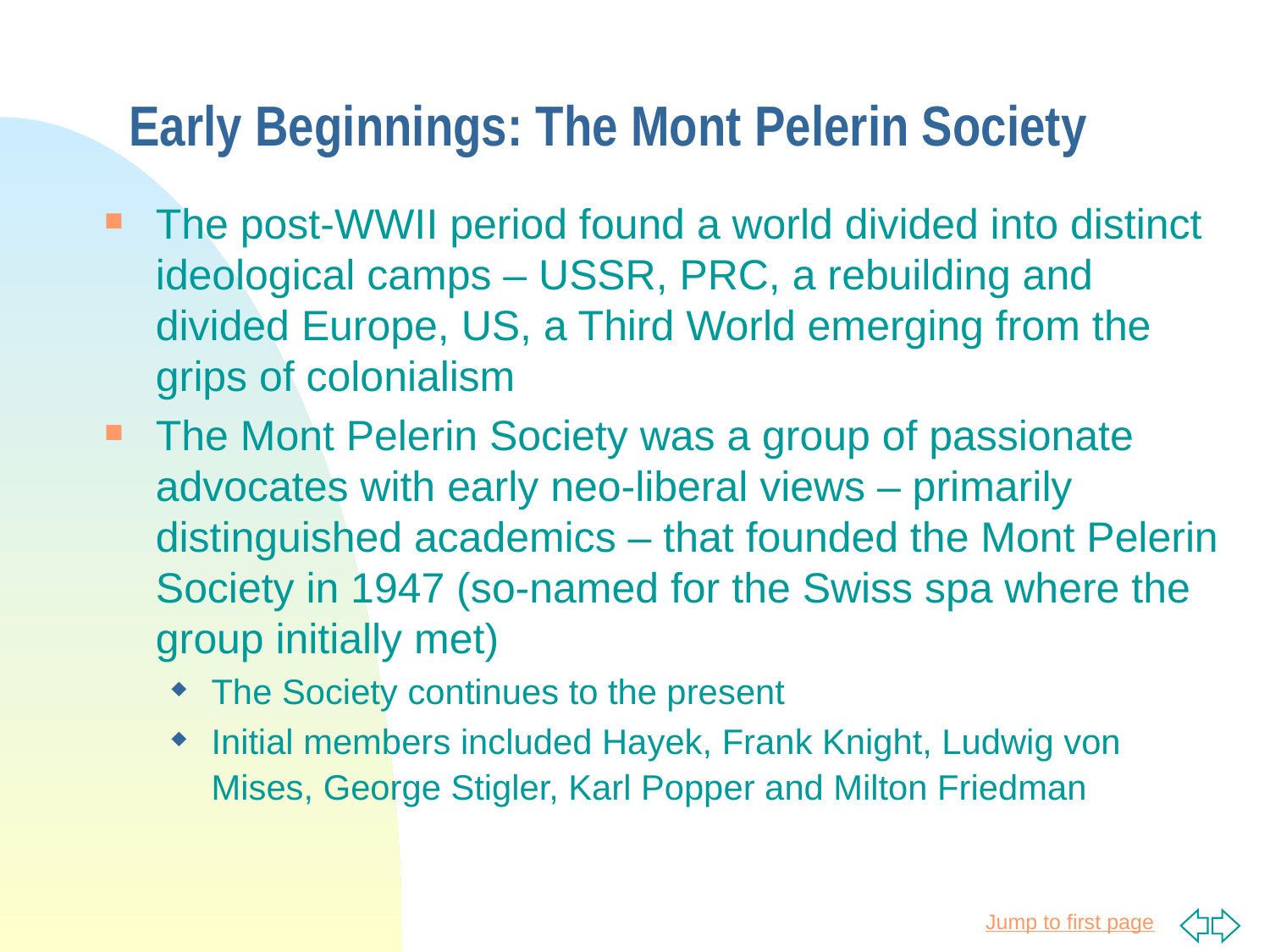

# Early Beginnings: The Mont Pelerin Society
The post-WWII period found a world divided into distinct ideological camps – USSR, PRC, a rebuilding and divided Europe, US, a Third World emerging from the grips of colonialism
The Mont Pelerin Society was a group of passionate advocates with early neo-liberal views – primarily distinguished academics – that founded the Mont Pelerin Society in 1947 (so-named for the Swiss spa where the group initially met)
The Society continues to the present
Initial members included Hayek, Frank Knight, Ludwig von Mises, George Stigler, Karl Popper and Milton Friedman